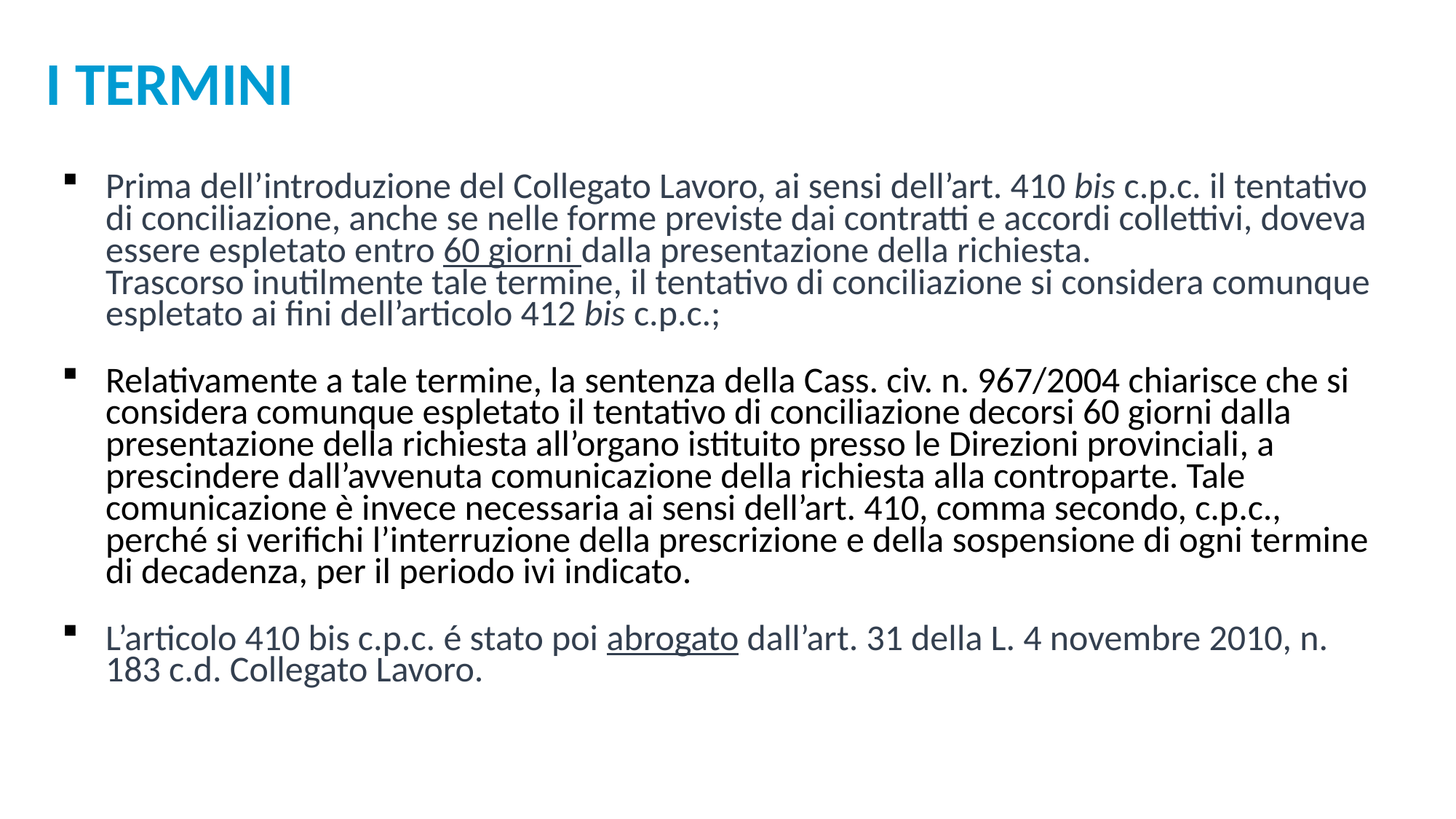

I termini
Prima dell’introduzione del Collegato Lavoro, ai sensi dell’art. 410 bis c.p.c. il tentativo di conciliazione, anche se nelle forme previste dai contratti e accordi collettivi, doveva essere espletato entro 60 giorni dalla presentazione della richiesta.
Trascorso inutilmente tale termine, il tentativo di conciliazione si considera comunque espletato ai fini dell’articolo 412 bis c.p.c.;
Relativamente a tale termine, la sentenza della Cass. civ. n. 967/2004 chiarisce che si considera comunque espletato il tentativo di conciliazione decorsi 60 giorni dalla presentazione della richiesta all’organo istituito presso le Direzioni provinciali, a prescindere dall’avvenuta comunicazione della richiesta alla controparte. Tale comunicazione è invece necessaria ai sensi dell’art. 410, comma secondo, c.p.c., perché si verifichi l’interruzione della prescrizione e della sospensione di ogni termine di decadenza, per il periodo ivi indicato.
L’articolo 410 bis c.p.c. é stato poi abrogato dall’art. 31 della L. 4 novembre 2010, n. 183 c.d. Collegato Lavoro.